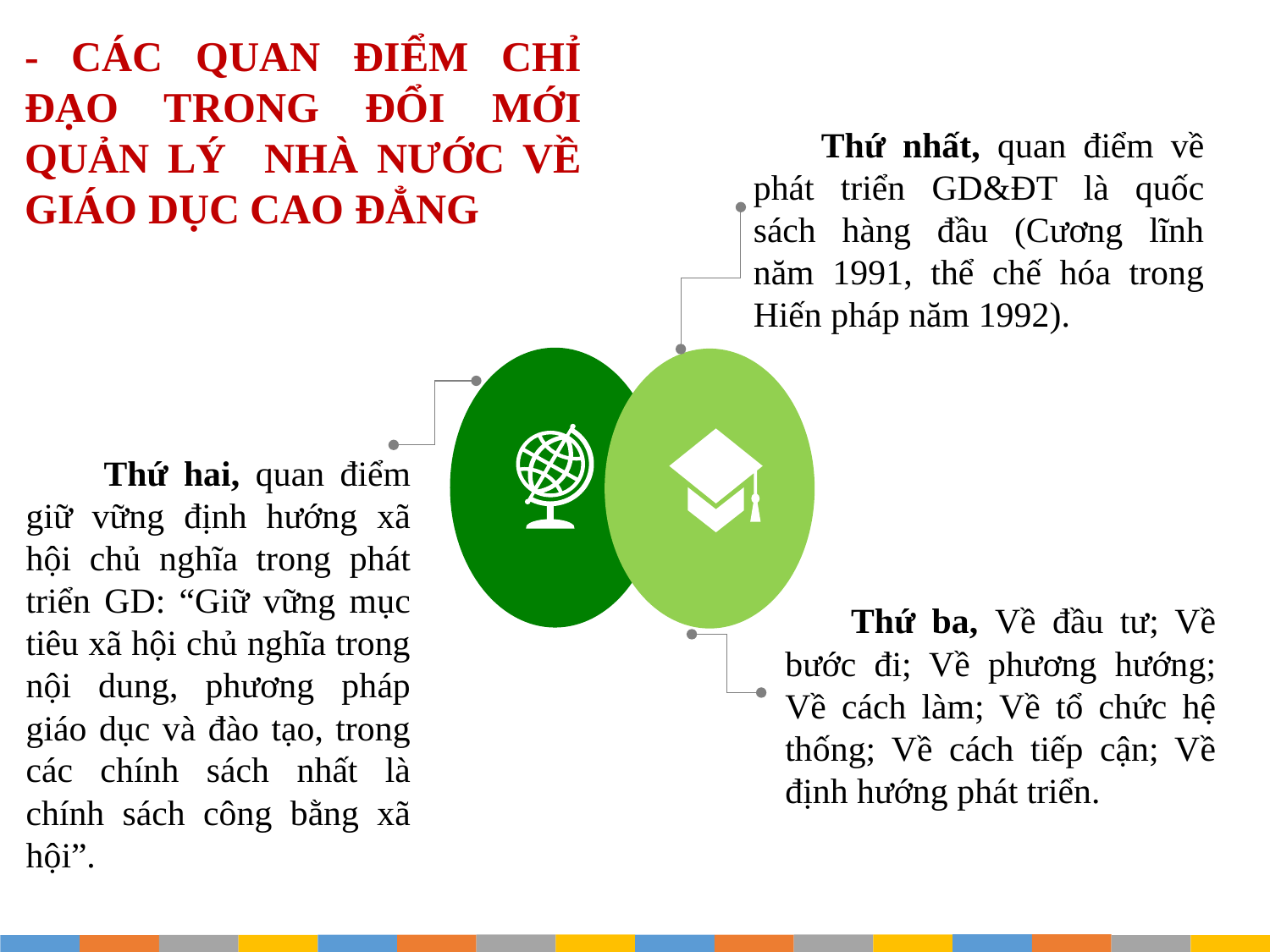

- CÁC QUAN ĐIỂM CHỈ ĐẠO TRONG ĐỔI MỚI QUẢN LÝ  NHÀ NƯỚC VỀ GIÁO DỤC CAO ĐẲNG
    Thứ nhất, quan điểm về phát triển GD&ĐT là quốc sách hàng đầu (Cương lĩnh năm 1991, thể chế hóa trong Hiến pháp năm 1992).

     Thứ hai, quan điểm giữ vững định hướng xã hội chủ nghĩa trong phát triển GD: “Giữ vững mục tiêu xã hội chủ nghĩa trong nội dung, phương pháp giáo dục và đào tạo, trong các chính sách nhất là chính sách công bằng xã hội”.
    Thứ ba, Về đầu tư; Về bước đi; Về phương hướng; Về cách làm; Về tổ chức hệ thống; Về cách tiếp cận; Về định hướng phát triển.